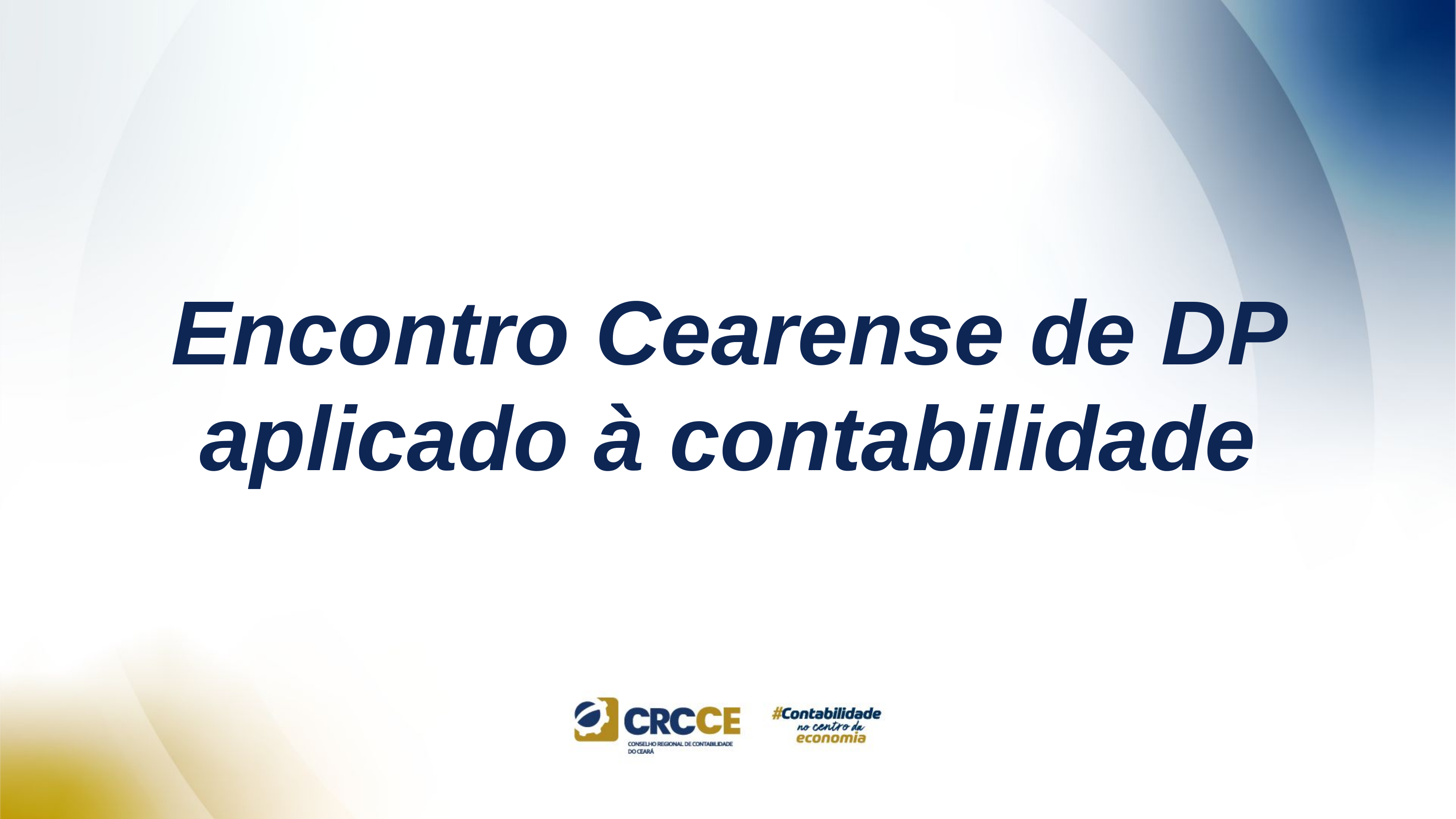

# Encontro Cearense de DP aplicado à contabilidade